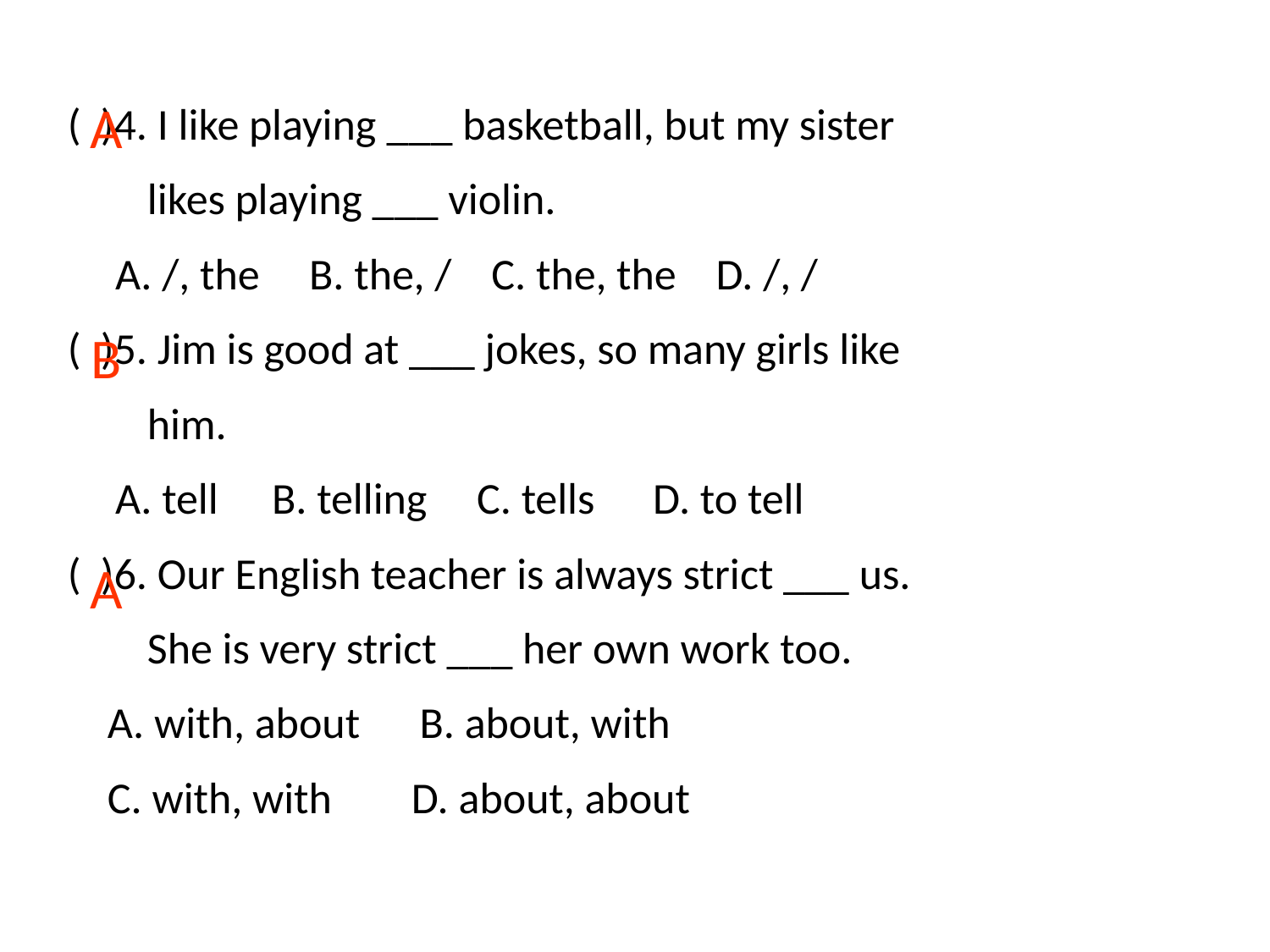

(  )4. I like playing ___ basketball, but my sister
        likes playing ___ violin.
	A. /, the     B. the, /    C. the, the    D. /, /
(  )5. Jim is good at ___ jokes, so many girls like
        him.
	A. tell 	   B. telling     C. tells 	   D. to tell
(  )6. Our English teacher is always strict ___ us.
        She is very strict ___ her own work too.
    A. with, about      B. about, with
    C. with, with        D. about, about

A
B
A